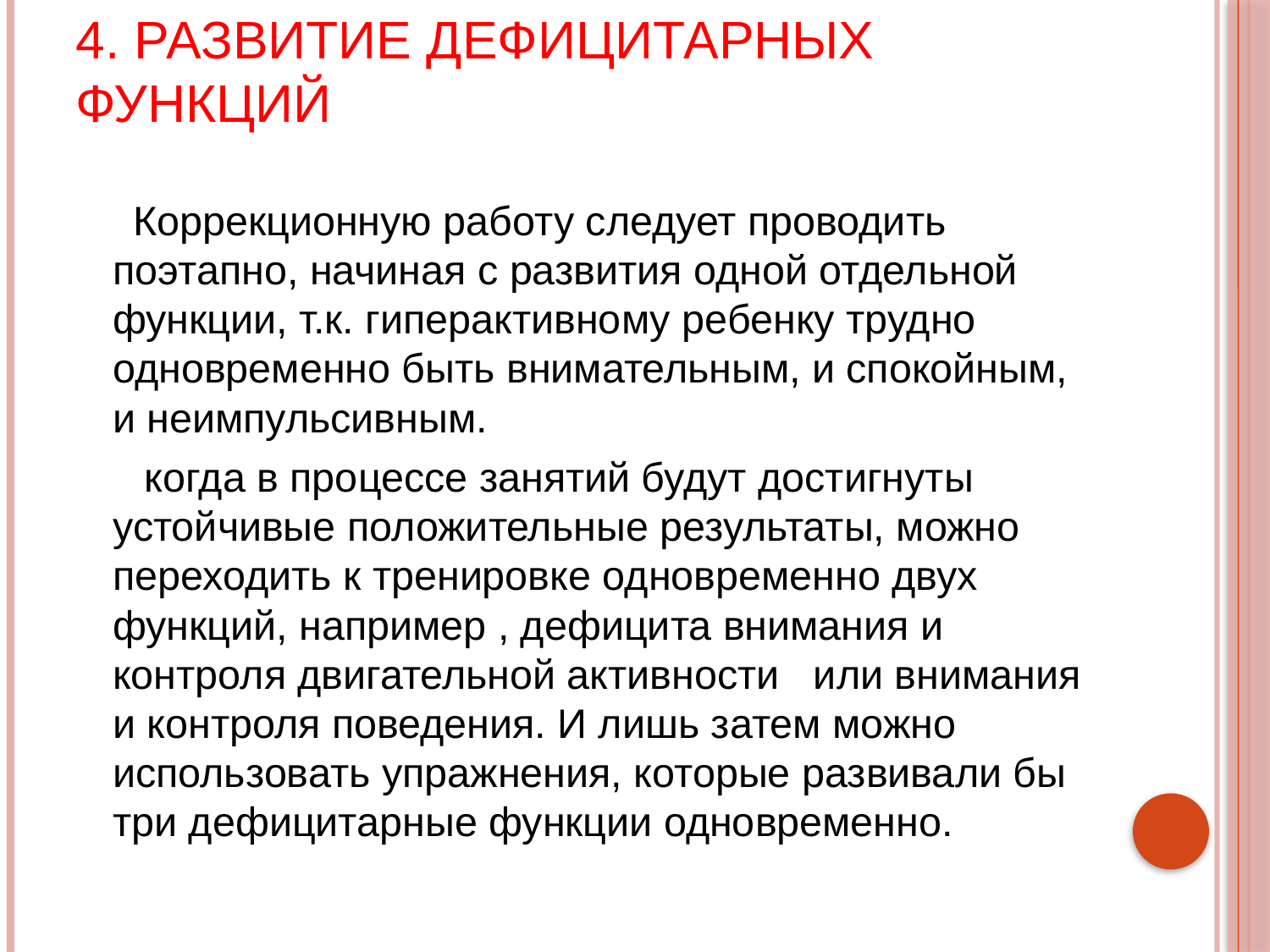

# 4. Развитие дефицитарных функций
     Коррекционную работу следует проводить поэтапно, начиная с развития одной отдельной функции, т.к. гиперактивному ребенку трудно одновременно быть внимательным, и спокойным, и неимпульсивным.
      когда в процессе занятий будут достигнуты устойчивые положительные результаты, можно переходить к тренировке одновременно двух функций, например , дефицита внимания и контроля двигательной активности   или внимания и контроля поведения. И лишь затем можно использовать упражнения, которые развивали бы три дефицитарные функции одновременно.